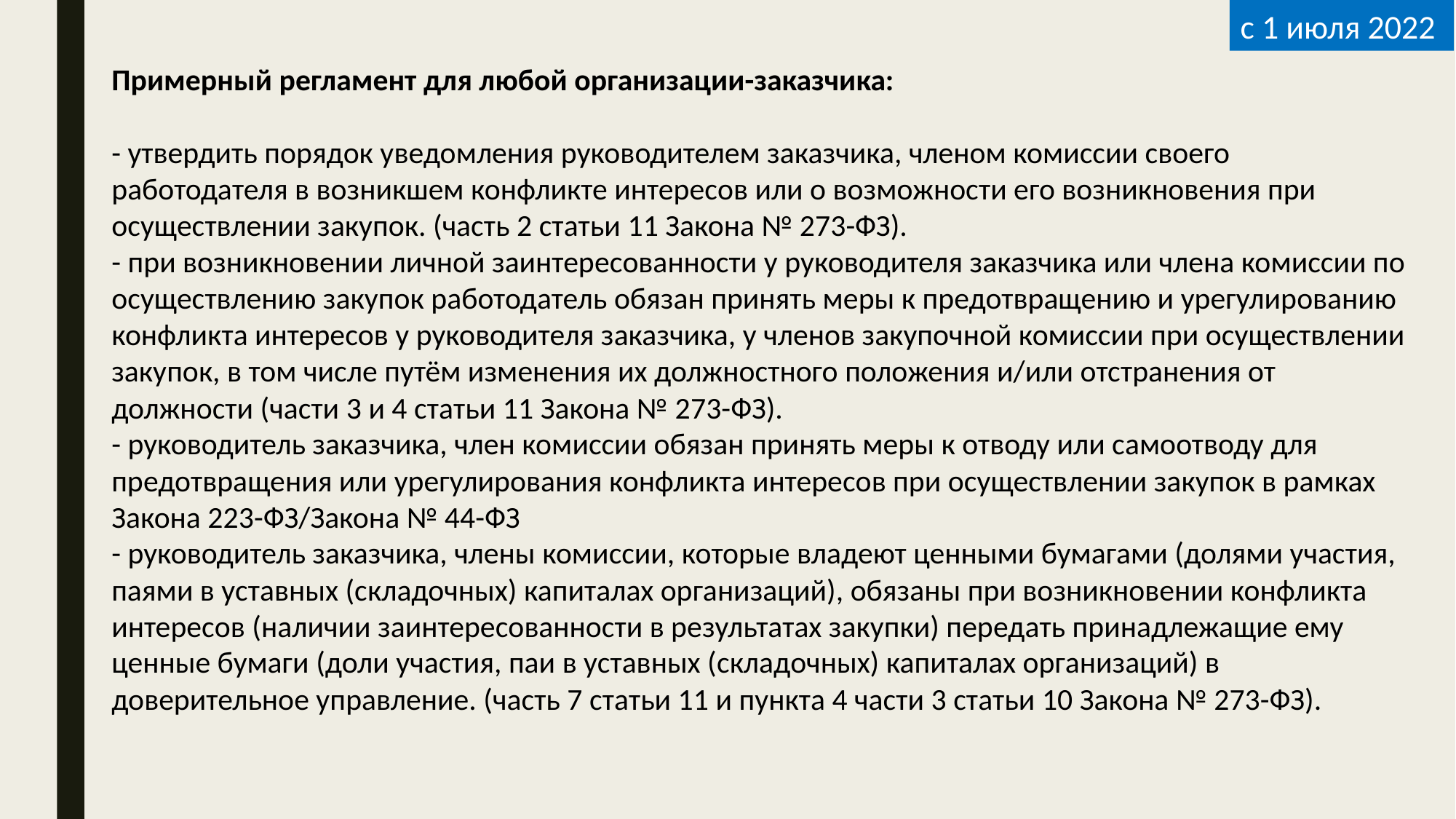

с 1 июля 2022
Примерный регламент для любой организации-заказчика:

- утвердить порядок уведомления руководителем заказчика, членом комиссии своего работодателя в возникшем конфликте интересов или о возможности его возникновения при осуществлении закупок. (часть 2 статьи 11 Закона № 273-ФЗ).
- при возникновении личной заинтересованности у руководителя заказчика или члена комиссии по осуществлению закупок работодатель обязан принять меры к предотвращению и урегулированию конфликта интересов у руководителя заказчика, у членов закупочной комиссии при осуществлении закупок, в том числе путём изменения их должностного положения и/или отстранения от должности (части 3 и 4 статьи 11 Закона № 273-ФЗ).
- руководитель заказчика, член комиссии обязан принять меры к отводу или самоотводу для предотвращения или урегулирования конфликта интересов при осуществлении закупок в рамках Закона 223-ФЗ/Закона № 44-ФЗ
- руководитель заказчика, члены комиссии, которые владеют ценными бумагами (долями участия, паями в уставных (складочных) капиталах организаций), обязаны при возникновении конфликта интересов (наличии заинтересованности в результатах закупки) передать принадлежащие ему ценные бумаги (доли участия, паи в уставных (складочных) капиталах организаций) в доверительное управление. (часть 7 статьи 11 и пункта 4 части 3 статьи 10 Закона № 273-ФЗ).